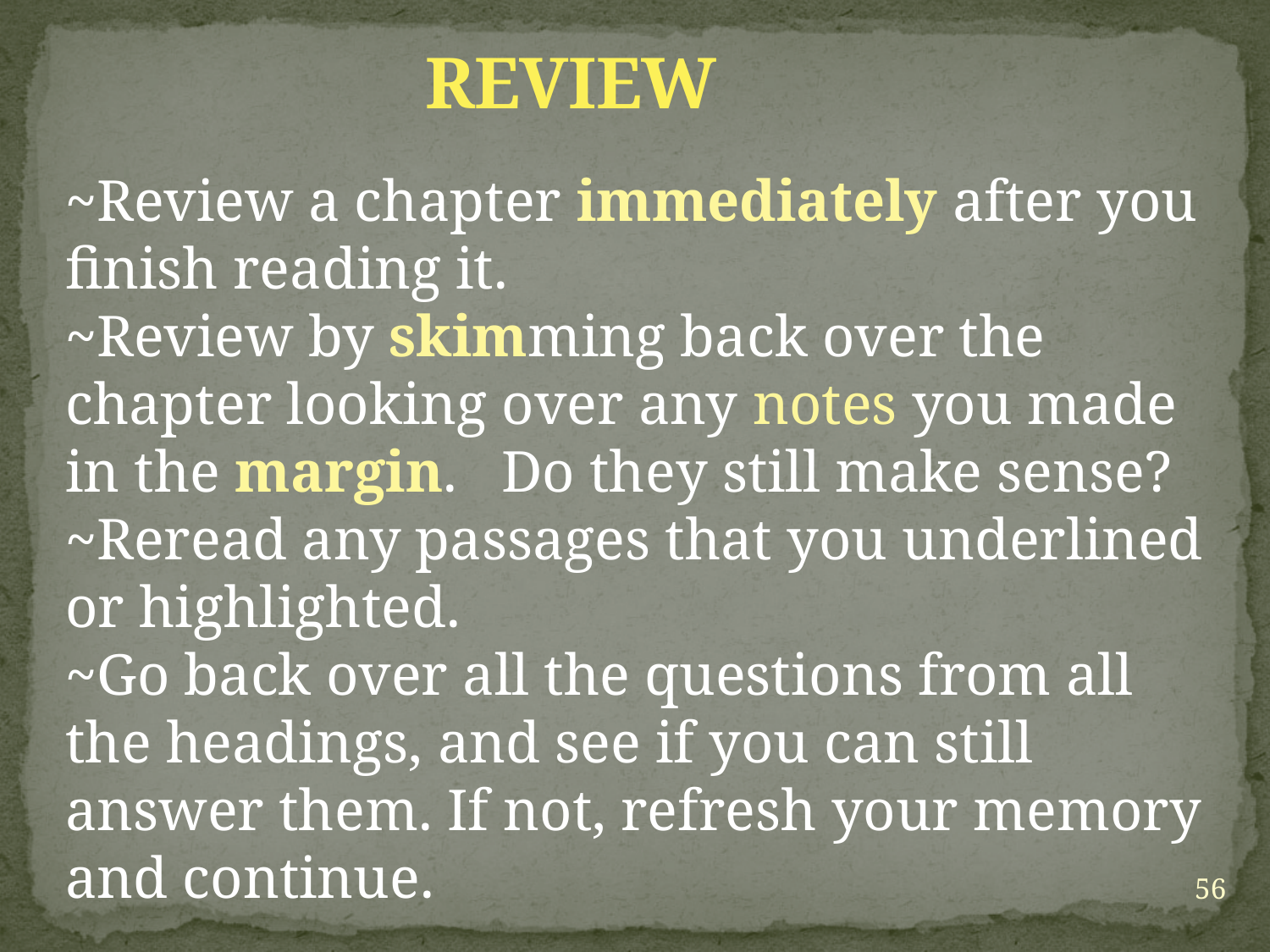

REVIEW
~Review a chapter immediately after you finish reading it.
~Review by skimming back over the chapter looking over any notes you made in the margin.   Do they still make sense?
~Reread any passages that you underlined or highlighted.
~Go back over all the questions from all the headings, and see if you can still answer them. If not, refresh your memory and continue.
56